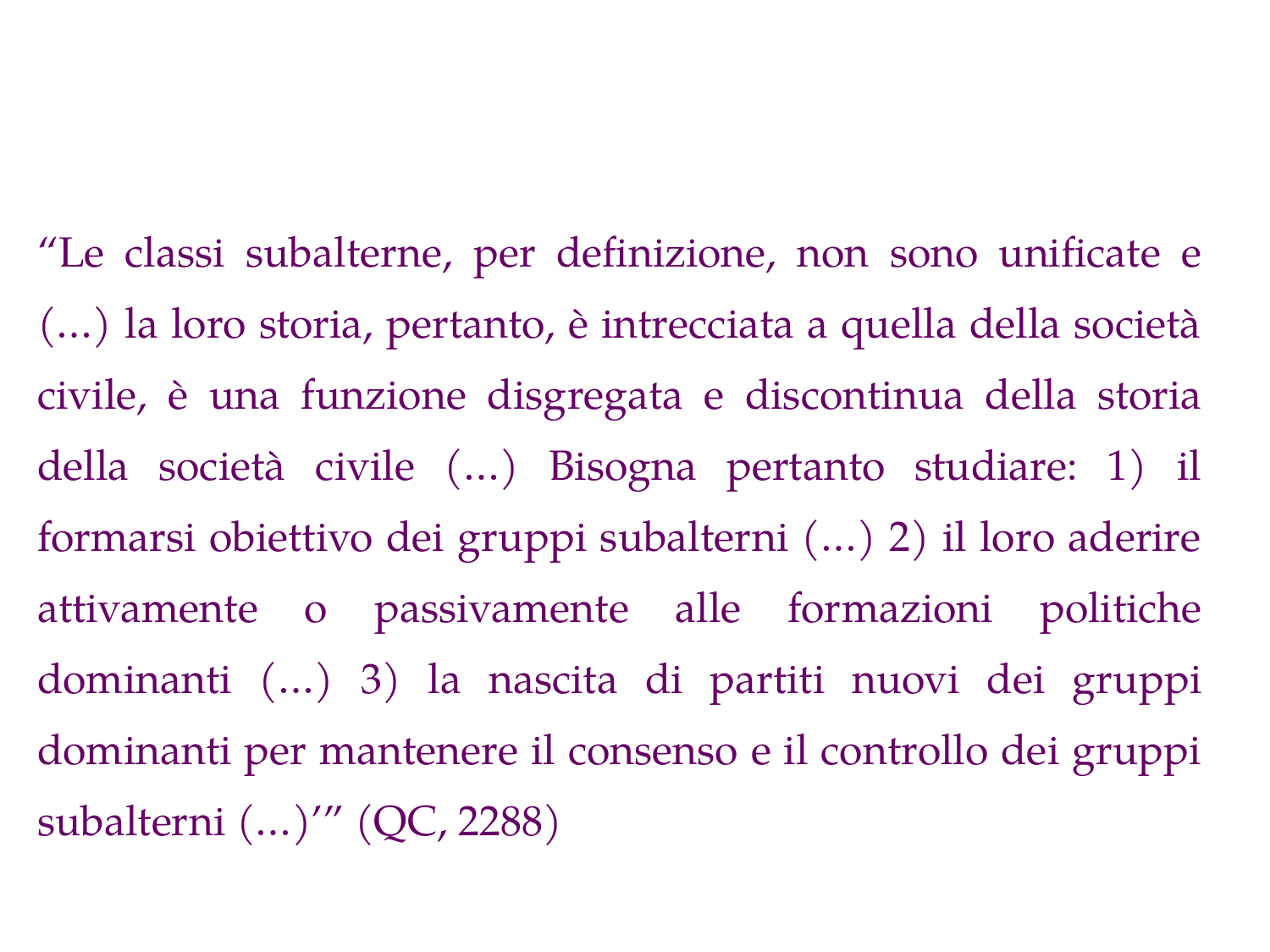

“Le classi subalterne, per definizione, non sono unificate e (…) la loro storia, pertanto, è intrecciata a quella della società civile, è una funzione disgregata e discontinua della storia della società civile (…) Bisogna pertanto studiare: 1) il formarsi obiettivo dei gruppi subalterni (…) 2) il loro aderire attivamente o passivamente alle formazioni politiche dominanti (…) 3) la nascita di partiti nuovi dei gruppi dominanti per mantenere il consenso e il controllo dei gruppi subalterni (…)’” (QC, 2288)